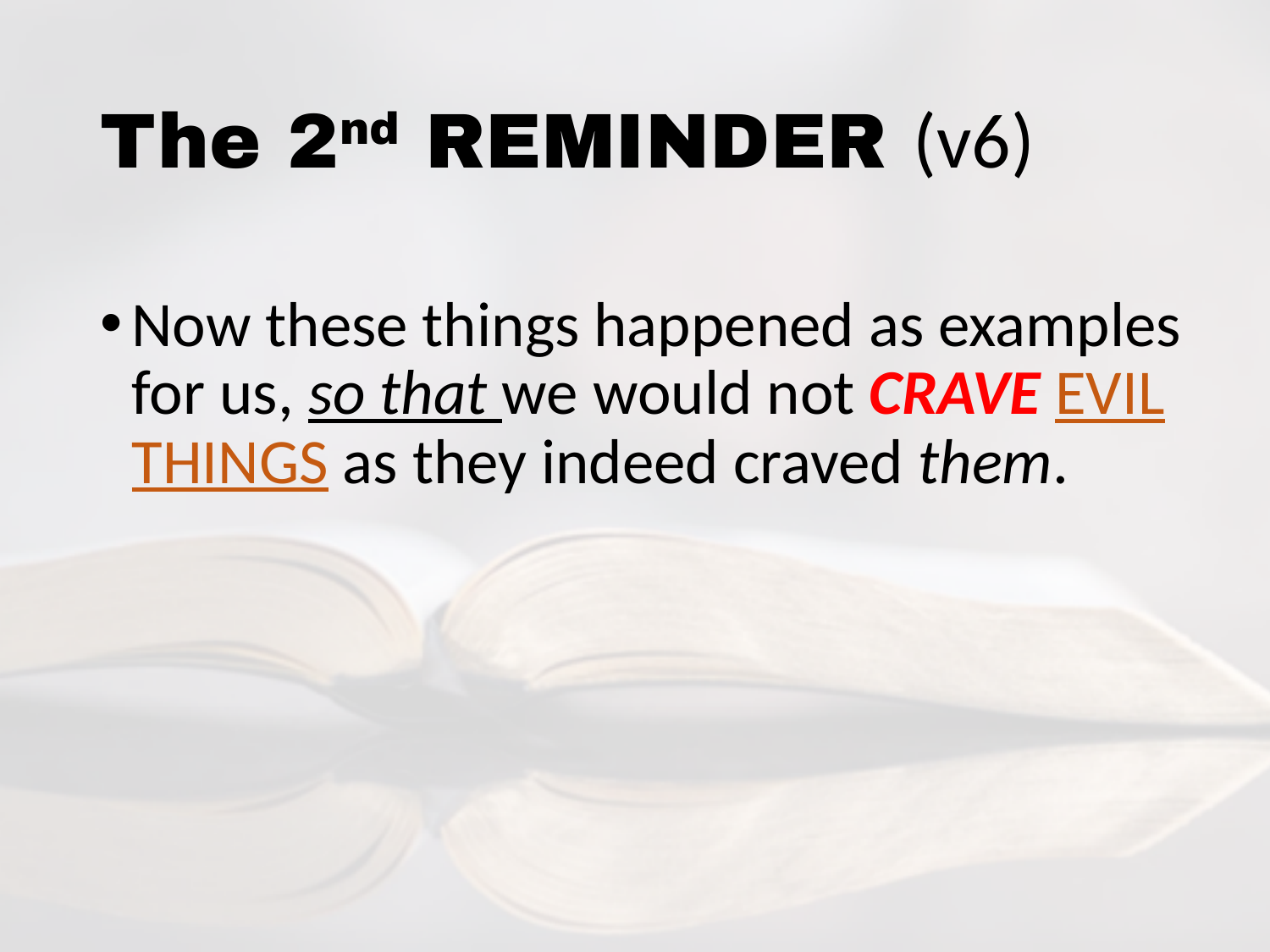

# The 2nd REMINDER (v6)
Now these things happened as examples for us, so that we would not CRAVE EVIL THINGS as they indeed craved them.